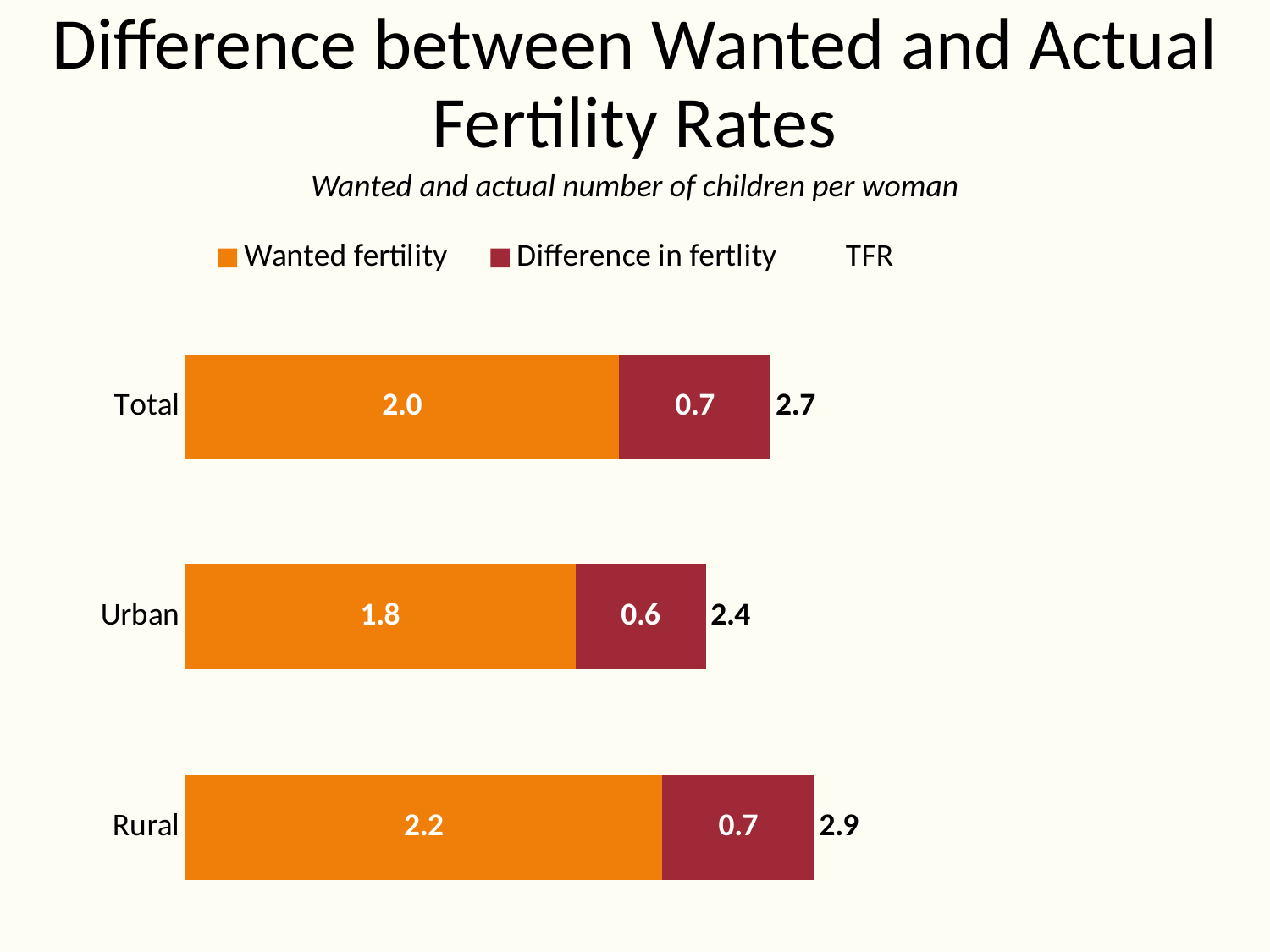

# Difference between Wanted and Actual Fertility Rates
Wanted and actual number of children per woman

### Chart

| Category | Wanted fertility | Difference in fertlity | TFR |
|---|---|---|---|
| Rural | 2.2 | 0.7 | 2.9 |
| Urban | 1.8 | 0.6 | 2.4 |
| Total | 2.0 | 0.7 | 2.7 |